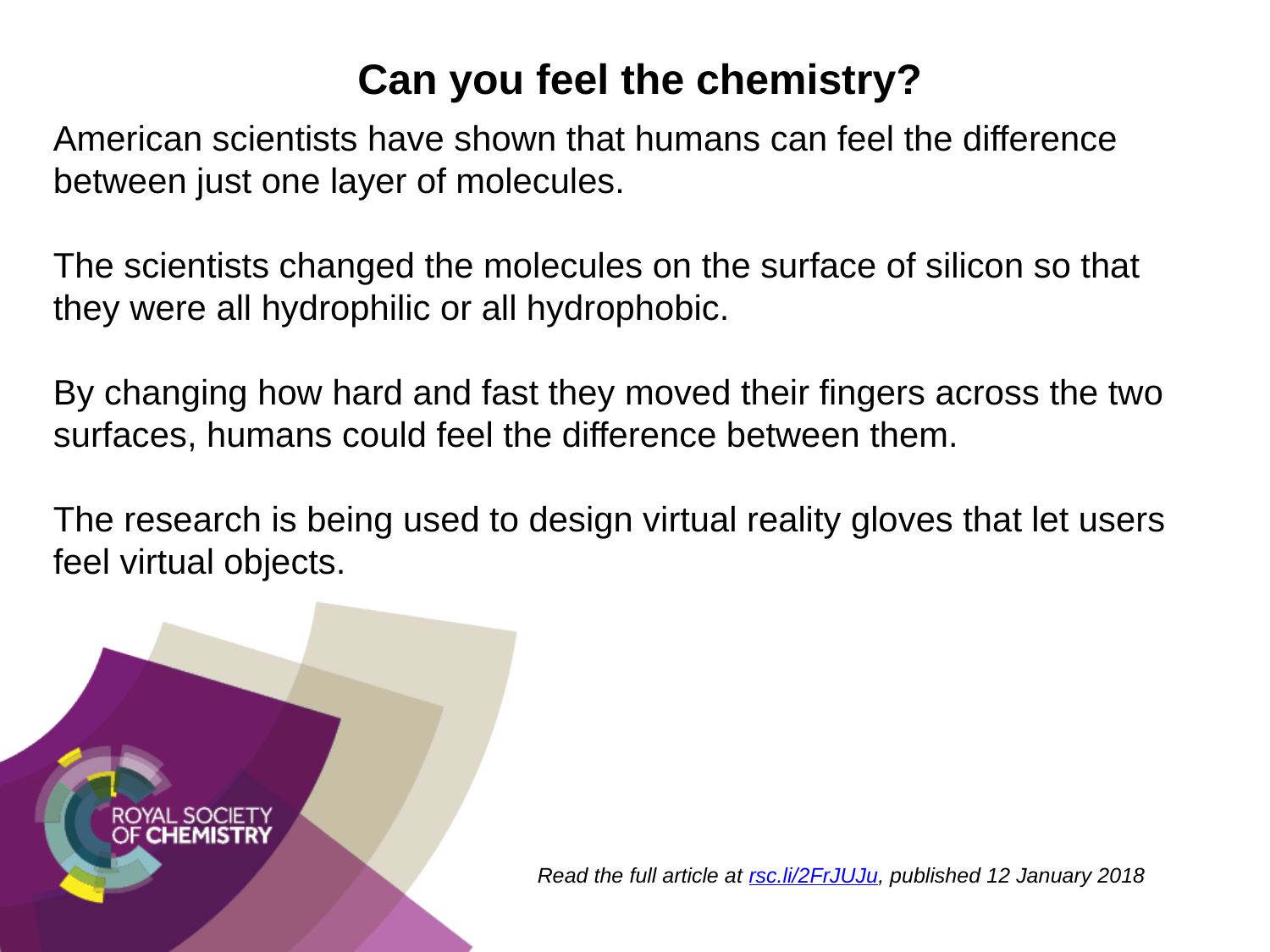

Can you feel the chemistry?
American scientists have shown that humans can feel the difference between just one layer of molecules.

The scientists changed the molecules on the surface of silicon so that they were all hydrophilic or all hydrophobic.

By changing how hard and fast they moved their fingers across the two surfaces, humans could feel the difference between them.

The research is being used to design virtual reality gloves that let users feel virtual objects.
Read the full article at rsc.li/2FrJUJu, published 12 January 2018